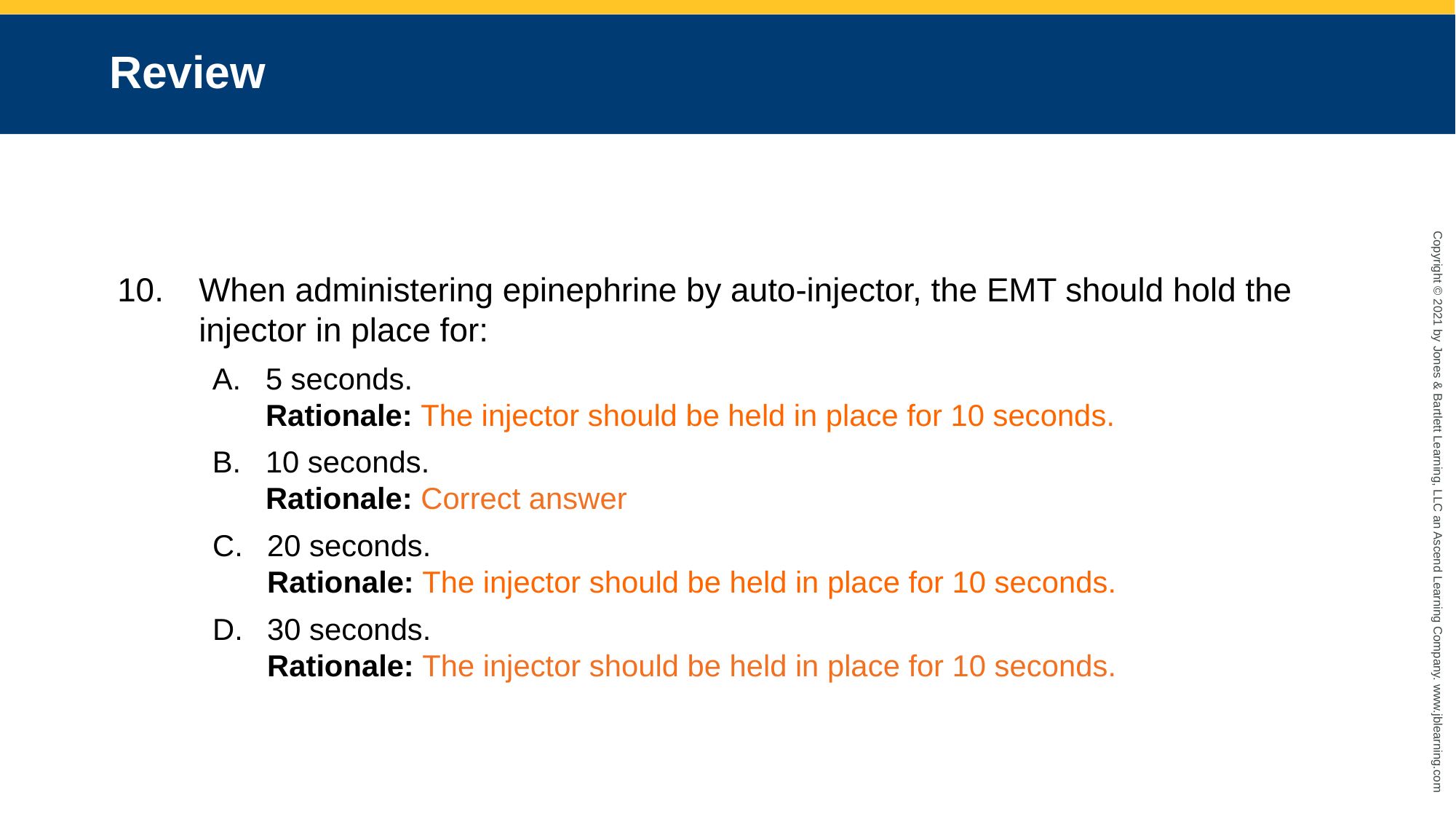

# Review
When administering epinephrine by auto-injector, the EMT should hold the injector in place for:
5 seconds.
Rationale: The injector should be held in place for 10 seconds.
10 seconds.
Rationale: Correct answer
20 seconds.
Rationale: The injector should be held in place for 10 seconds.
30 seconds.
Rationale: The injector should be held in place for 10 seconds.